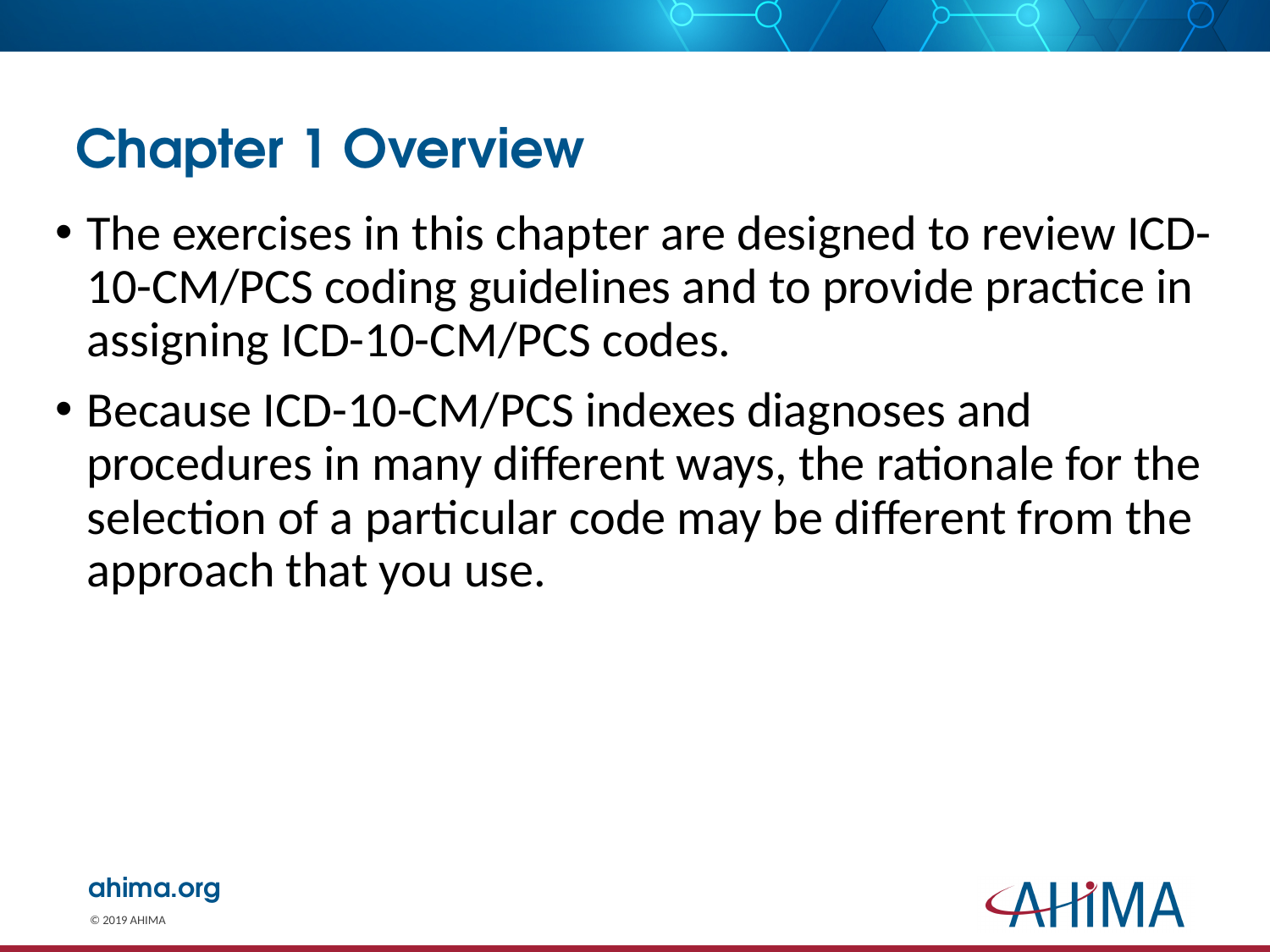

# Chapter 1 Overview
The exercises in this chapter are designed to review ICD-10-CM/PCS coding guidelines and to provide practice in assigning ICD-10-CM/PCS codes.
Because ICD-10-CM/PCS indexes diagnoses and procedures in many different ways, the rationale for the selection of a particular code may be different from the approach that you use.